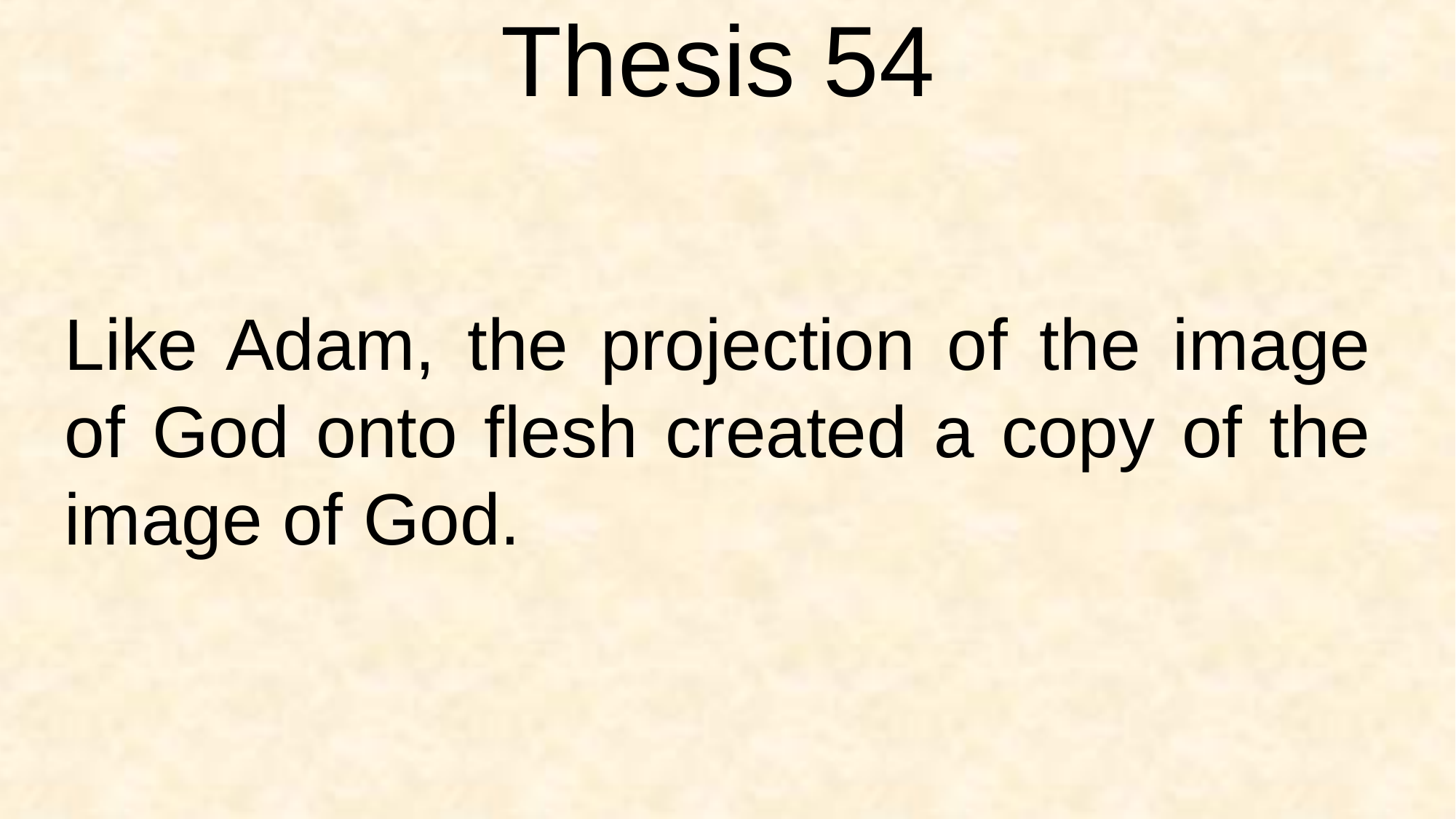

Thesis 54

Like Adam, the projection of the image of God onto flesh created a copy of the image of God.